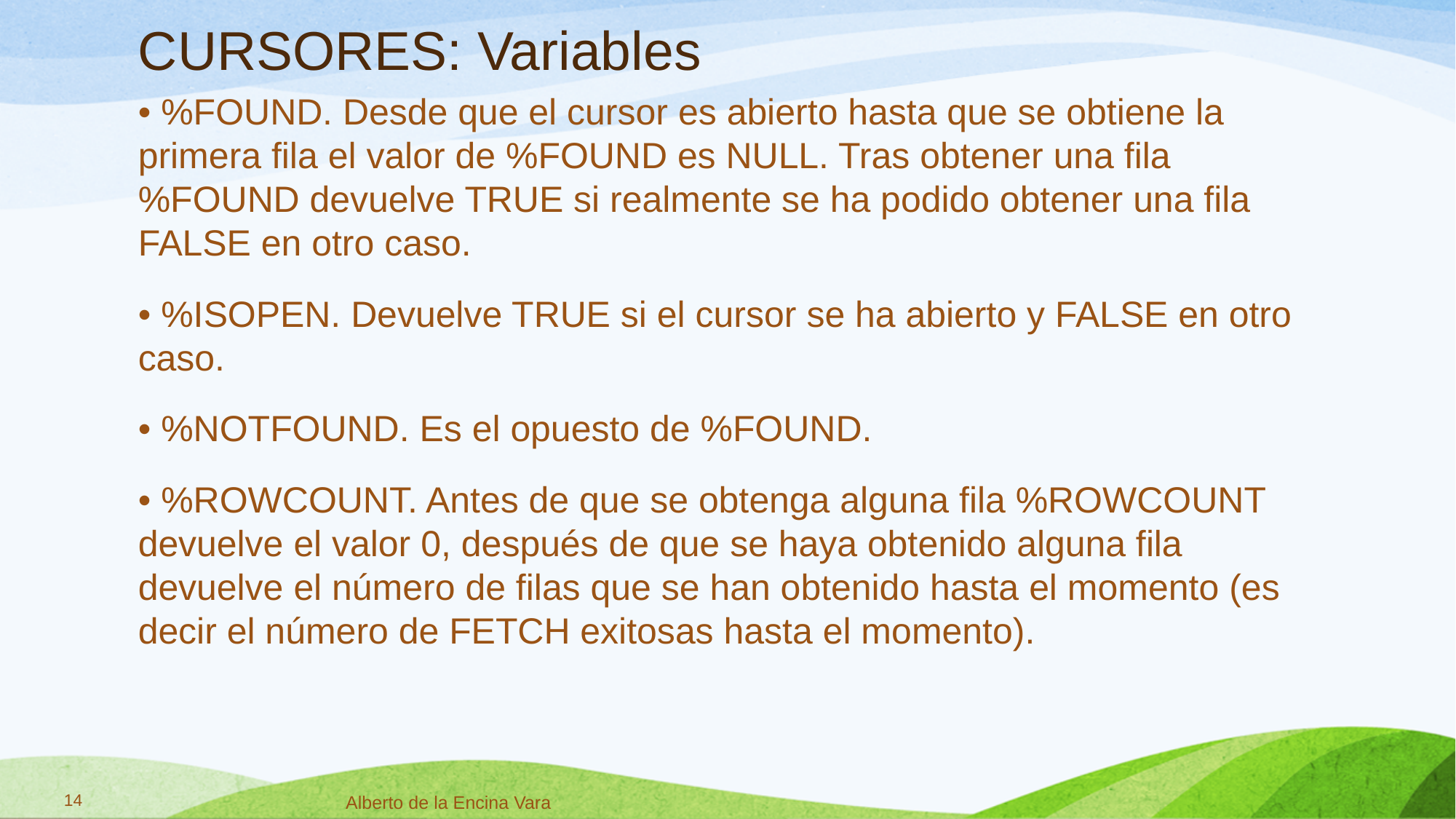

CURSORES: Variables
• %FOUND. Desde que el cursor es abierto hasta que se obtiene la primera fila el valor de %FOUND es NULL. Tras obtener una fila %FOUND devuelve TRUE si realmente se ha podido obtener una fila FALSE en otro caso.
• %ISOPEN. Devuelve TRUE si el cursor se ha abierto y FALSE en otro caso.
• %NOTFOUND. Es el opuesto de %FOUND.
• %ROWCOUNT. Antes de que se obtenga alguna fila %ROWCOUNT devuelve el valor 0, después de que se haya obtenido alguna fila devuelve el número de filas que se han obtenido hasta el momento (es decir el número de FETCH exitosas hasta el momento).

14
Alberto de la Encina Vara